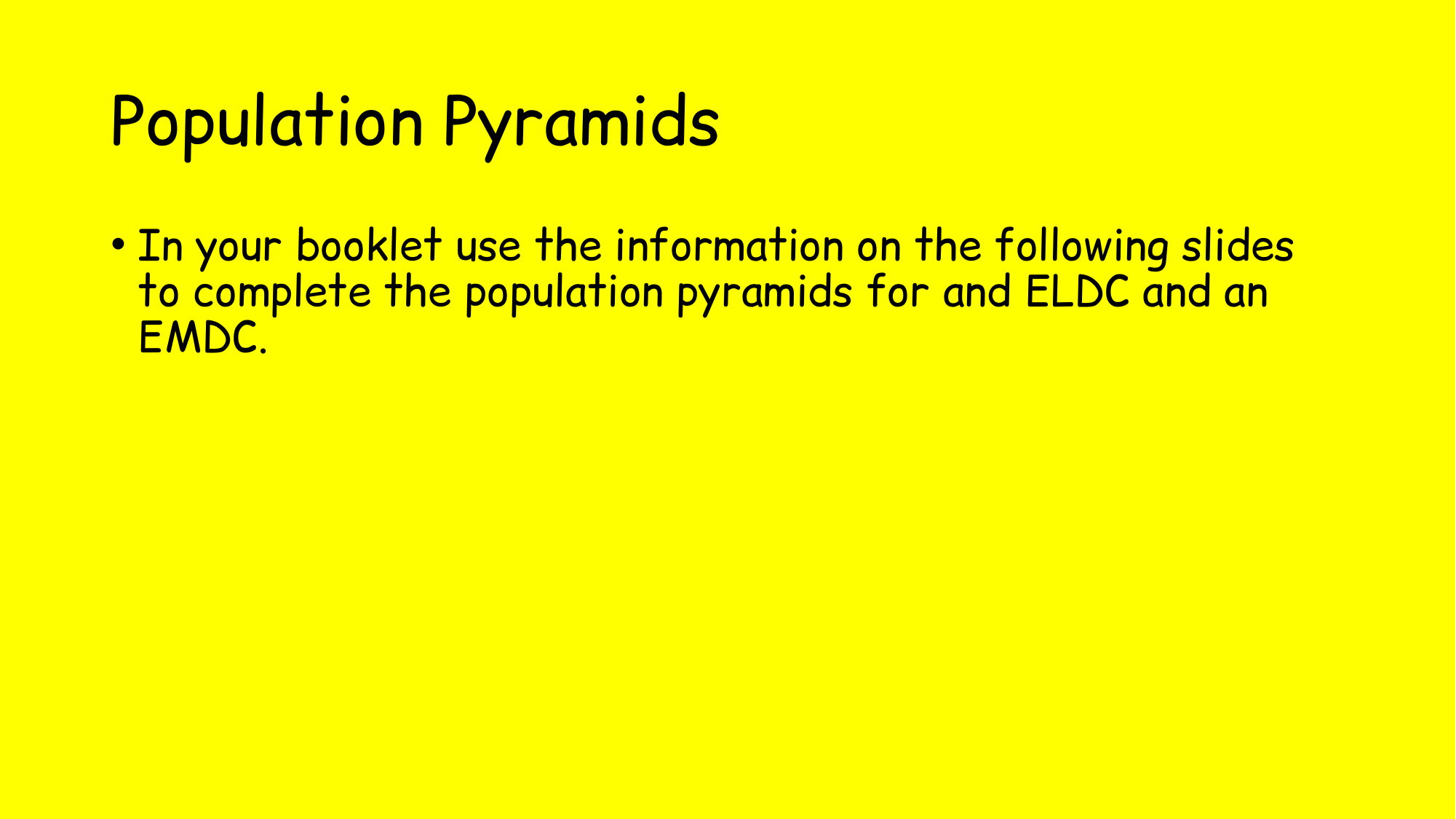

# Population Pyramids
In your booklet use the information on the following slides to complete the population pyramids for and ELDC and an EMDC.